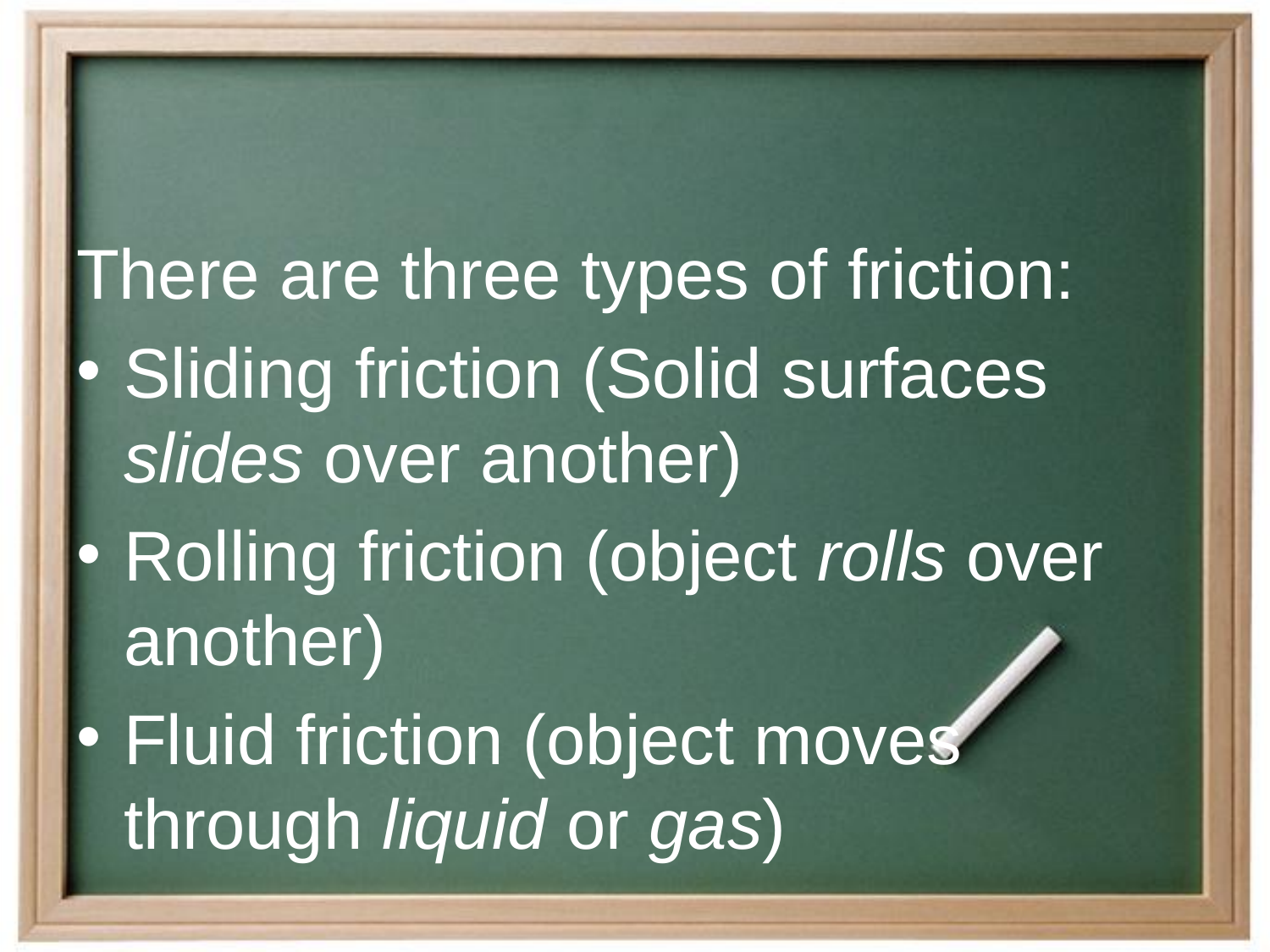

#
There are three types of friction:
Sliding friction (Solid surfaces slides over another)
Rolling friction (object rolls over another)
Fluid friction (object moves through liquid or gas)